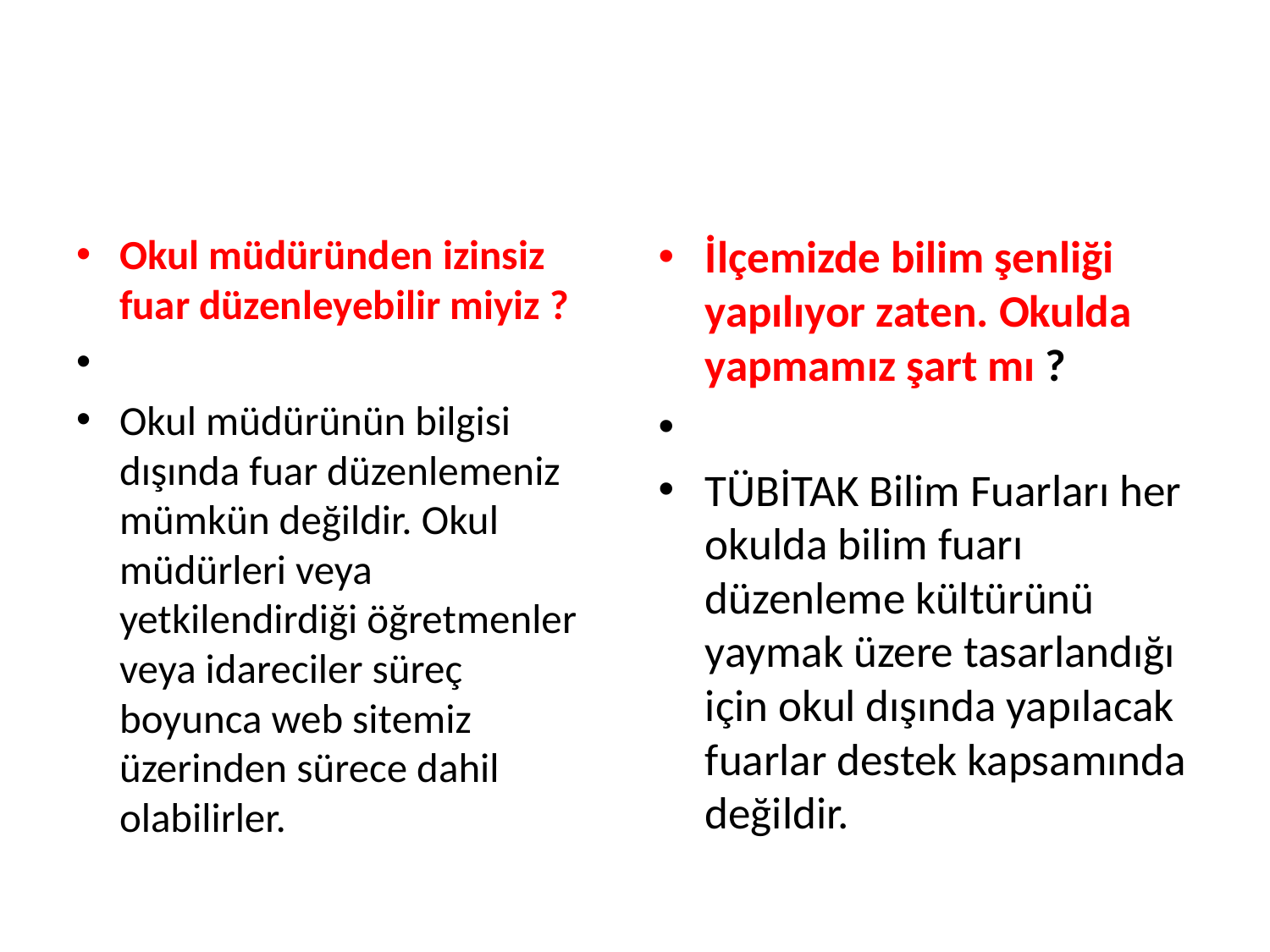

#
Okul müdüründen izinsiz fuar düzenleyebilir miyiz ?

Okul müdürünün bilgisi dışında fuar düzenlemeniz mümkün değildir. Okul müdürleri veya yetkilendirdiği öğretmenler veya idareciler süreç boyunca web sitemiz üzerinden sürece dahil olabilirler.
İlçemizde bilim şenliği yapılıyor zaten. Okulda yapmamız şart mı ?

TÜBİTAK Bilim Fuarları her okulda bilim fuarı düzenleme kültürünü yaymak üzere tasarlandığı için okul dışında yapılacak fuarlar destek kapsamında değildir.